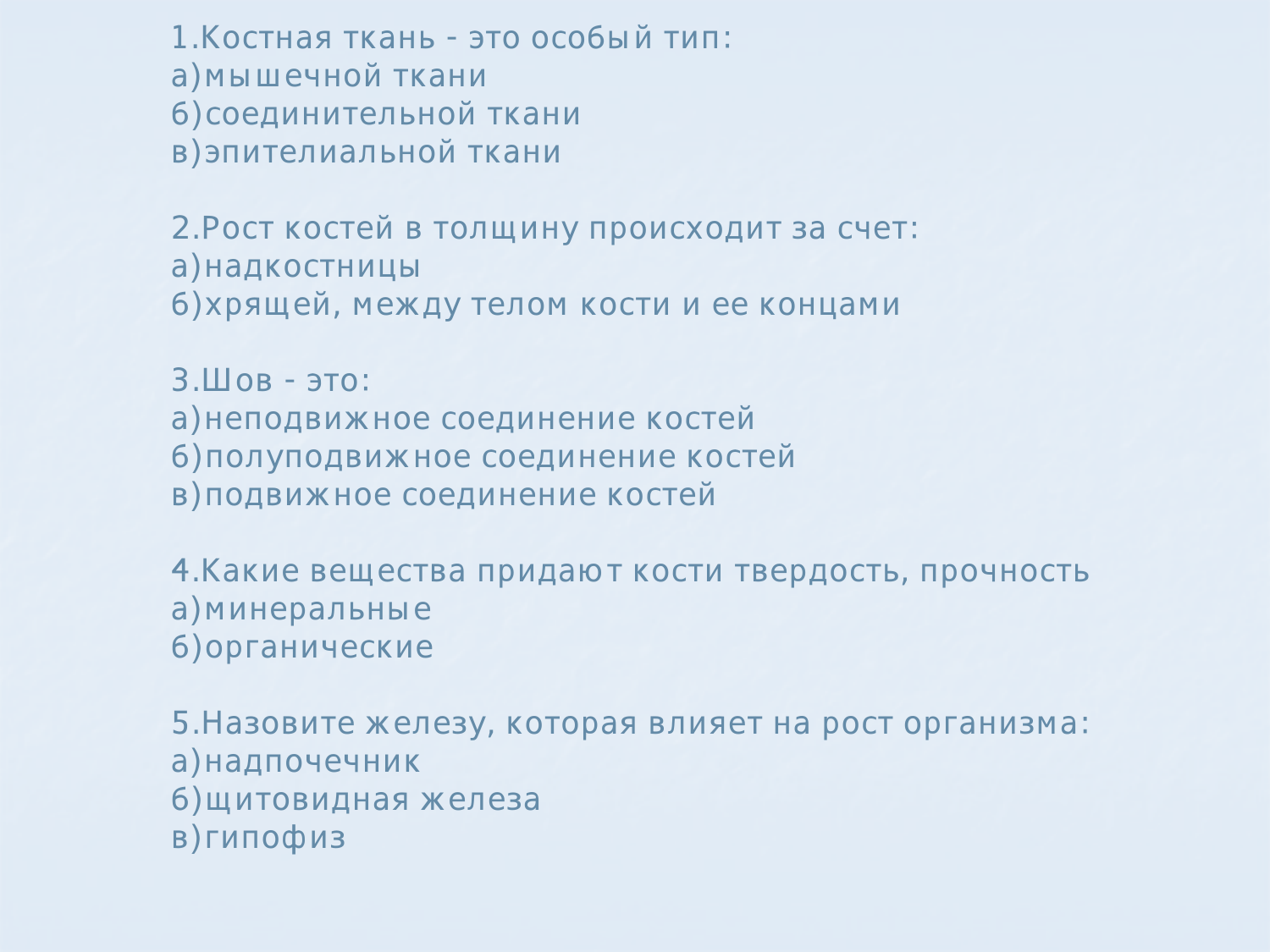

# 1.Костная ткань - это особый тип: а)мышечной ткани б)соединительной ткани в)эпителиальной ткани 2.Рост костей в толщину происходит за счет: а)надкостницы б)хрящей, между телом кости и ее концами 3.Шов - это: а)неподвижное соединение костей б)полуподвижное соединение костей в)подвижное соединение костей 4.Какие вещества придают кости твердость, прочность а)минеральные б)органические 5.Назовите железу, которая влияет на рост организма: а)надпочечник б)щитовидная железа в)гипофиз